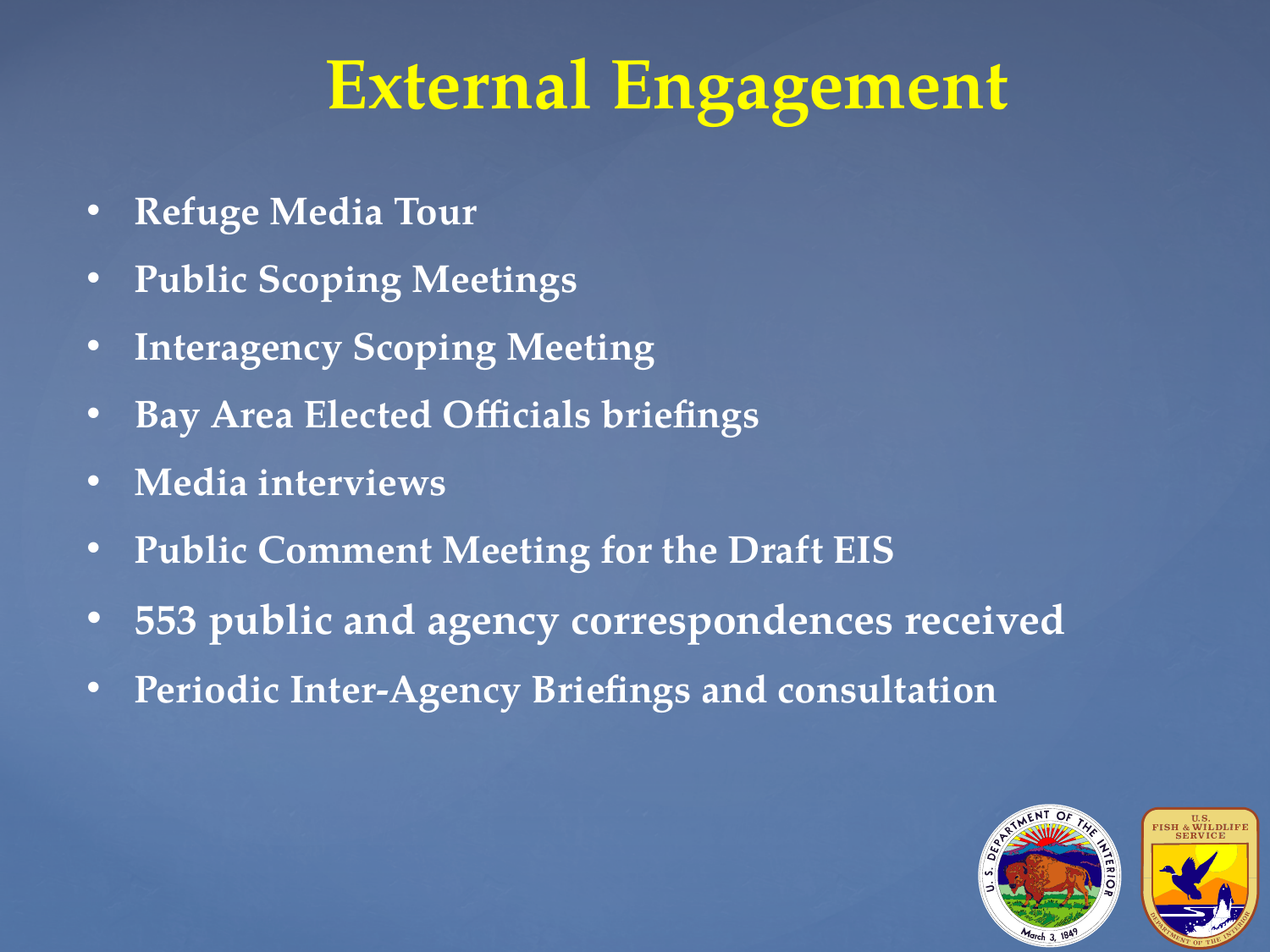

External Engagement
Refuge Media Tour
Public Scoping Meetings
Interagency Scoping Meeting
Bay Area Elected Officials briefings
Media interviews
Public Comment Meeting for the Draft EIS
553 public and agency correspondences received
Periodic Inter-Agency Briefings and consultation